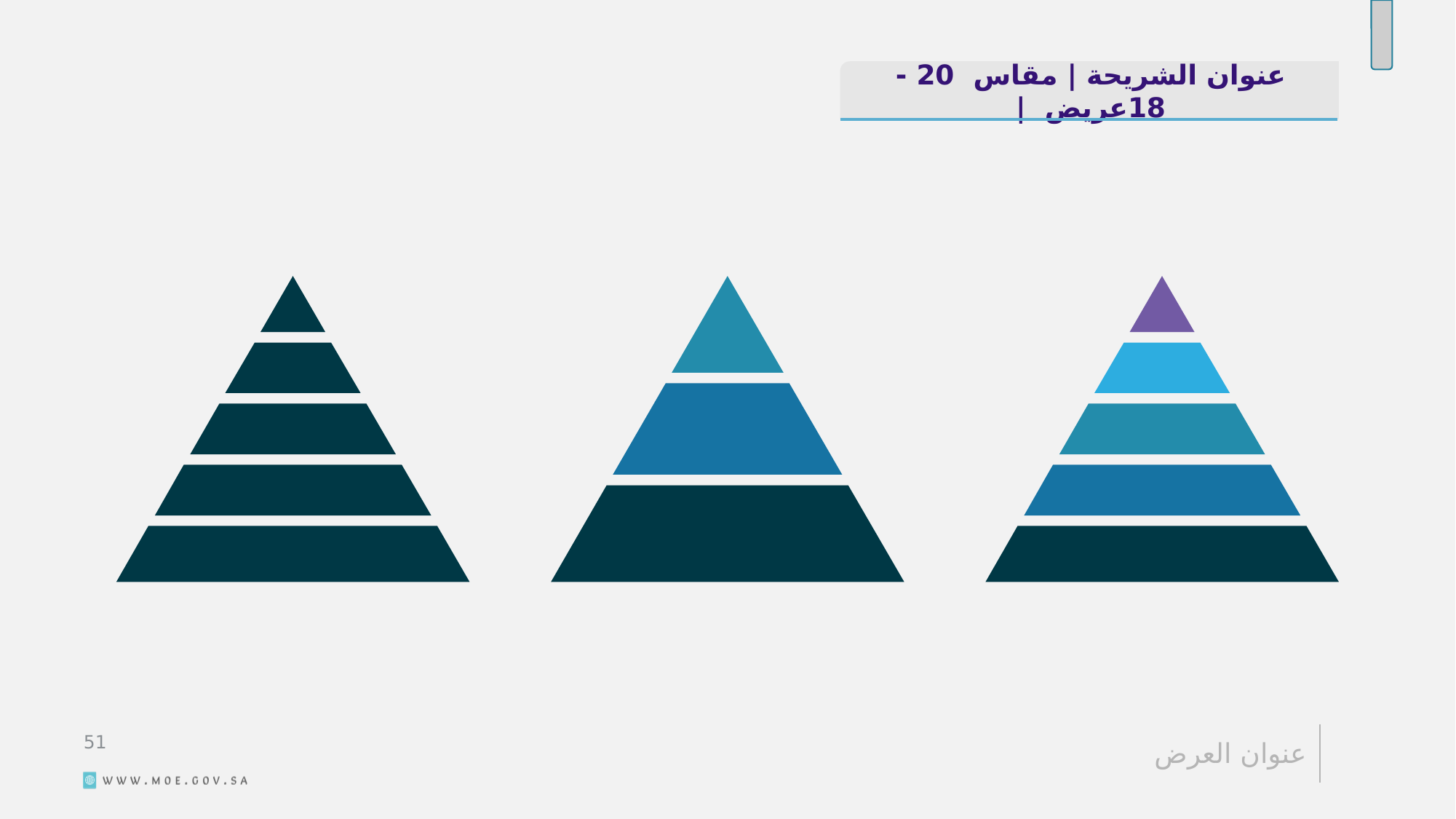

عنوان الشريحة | مقاس  20 - 18عريض  |

51
عنوان العرض